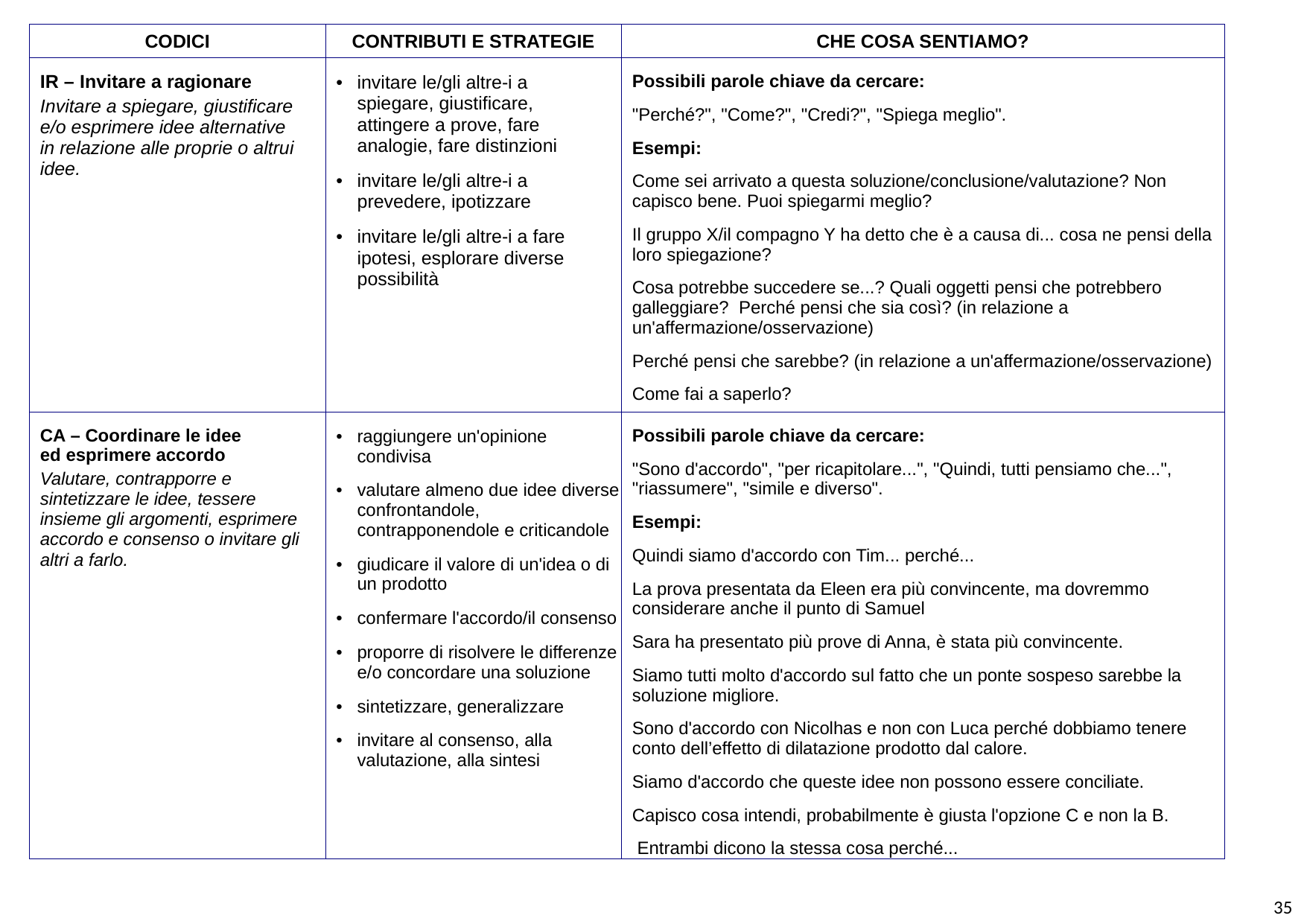

| CODICI | CONTRIBUTI E STRATEGIE | CHE COSA SENTIAMO? |
| --- | --- | --- |
| IR – Invitare a ragionare Invitare a spiegare, giustificare e/o esprimere idee alternative in relazione alle proprie o altrui idee. | invitare le/gli altre-i a spiegare, giustificare, attingere a prove, fare analogie, fare distinzioni invitare le/gli altre-i a prevedere, ipotizzare invitare le/gli altre-i a fare ipotesi, esplorare diverse possibilità | Possibili parole chiave da cercare: "Perché?", "Come?", "Credi?", "Spiega meglio". Esempi: Come sei arrivato a questa soluzione/conclusione/valutazione? Non capisco bene. Puoi spiegarmi meglio? Il gruppo X/il compagno Y ha detto che è a causa di... cosa ne pensi della loro spiegazione? Cosa potrebbe succedere se...? Quali oggetti pensi che potrebbero galleggiare? Perché pensi che sia così? (in relazione a un'affermazione/osservazione) Perché pensi che sarebbe? (in relazione a un'affermazione/osservazione) Come fai a saperlo? |
| CA – Coordinare le idee ed esprimere accordo Valutare, contrapporre e sintetizzare le idee, tessere insieme gli argomenti, esprimere accordo e consenso o invitare gli altri a farlo. | raggiungere un'opinione condivisa valutare almeno due idee diverse confrontandole, contrapponendole e criticandole giudicare il valore di un'idea o di un prodotto confermare l'accordo/il consenso proporre di risolvere le differenze e/o concordare una soluzione sintetizzare, generalizzare invitare al consenso, alla valutazione, alla sintesi | Possibili parole chiave da cercare: "Sono d'accordo", "per ricapitolare...", "Quindi, tutti pensiamo che...", "riassumere", "simile e diverso". Esempi: Quindi siamo d'accordo con Tim... perché... La prova presentata da Eleen era più convincente, ma dovremmo considerare anche il punto di Samuel Sara ha presentato più prove di Anna, è stata più convincente. Siamo tutti molto d'accordo sul fatto che un ponte sospeso sarebbe la soluzione migliore. Sono d'accordo con Nicolhas e non con Luca perché dobbiamo tenere conto dell’effetto di dilatazione prodotto dal calore. Siamo d'accordo che queste idee non possono essere conciliate. Capisco cosa intendi, probabilmente è giusta l'opzione C e non la B. Entrambi dicono la stessa cosa perché... |
35